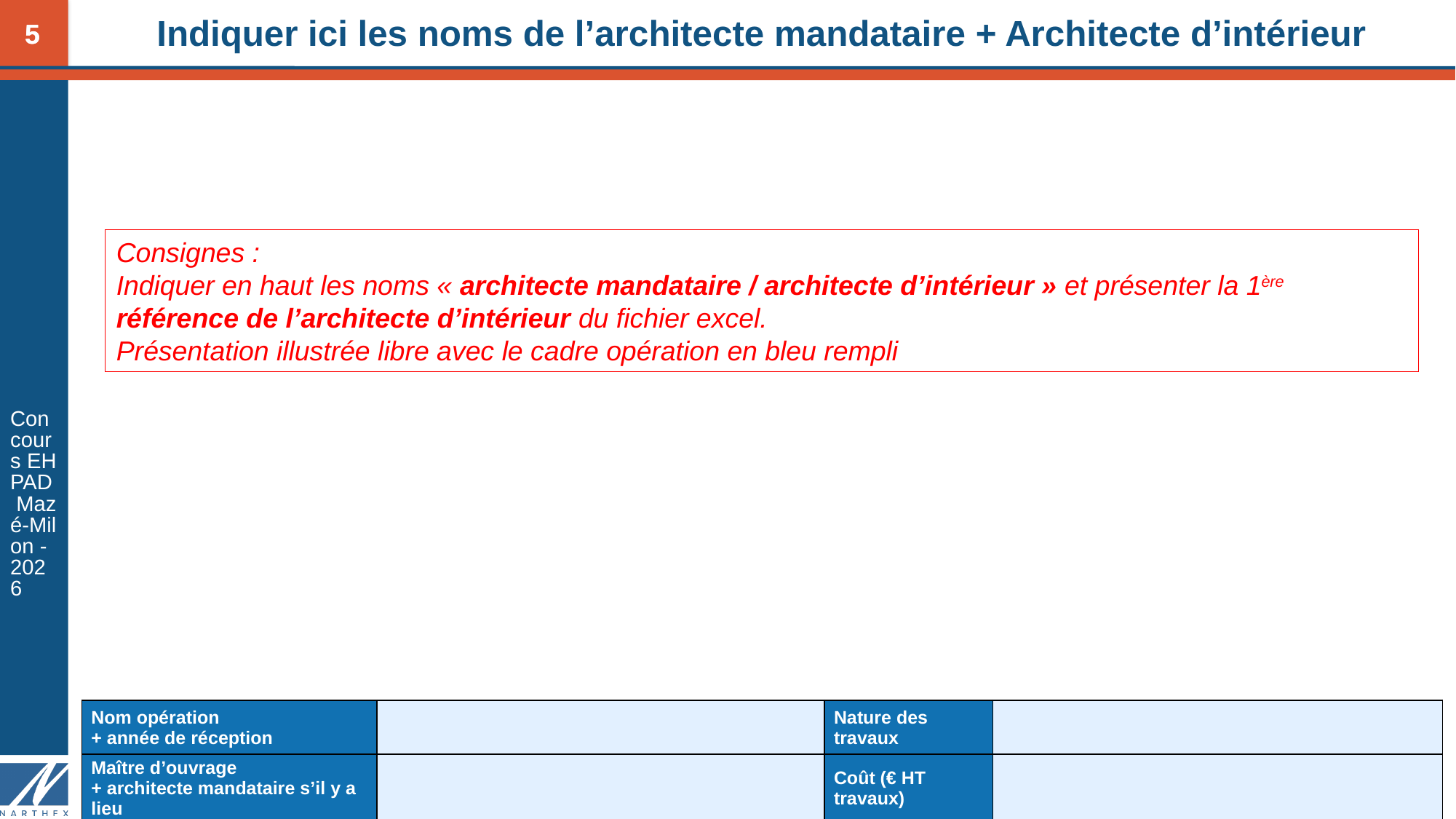

# Indiquer ici les noms de l’architecte mandataire + Architecte d’intérieur
Concours EHPAD Mazé-Milon - 2026
Consignes :
Indiquer en haut les noms « architecte mandataire / architecte d’intérieur » et présenter la 1ère référence de l’architecte d’intérieur du fichier excel.
Présentation illustrée libre avec le cadre opération en bleu rempli
| Nom opération + année de réception |  | Nature des travaux |  |
| --- | --- | --- | --- |
| Maître d’ouvrage + architecte mandataire s’il y a lieu |  | Coût (€ HT travaux) |  |